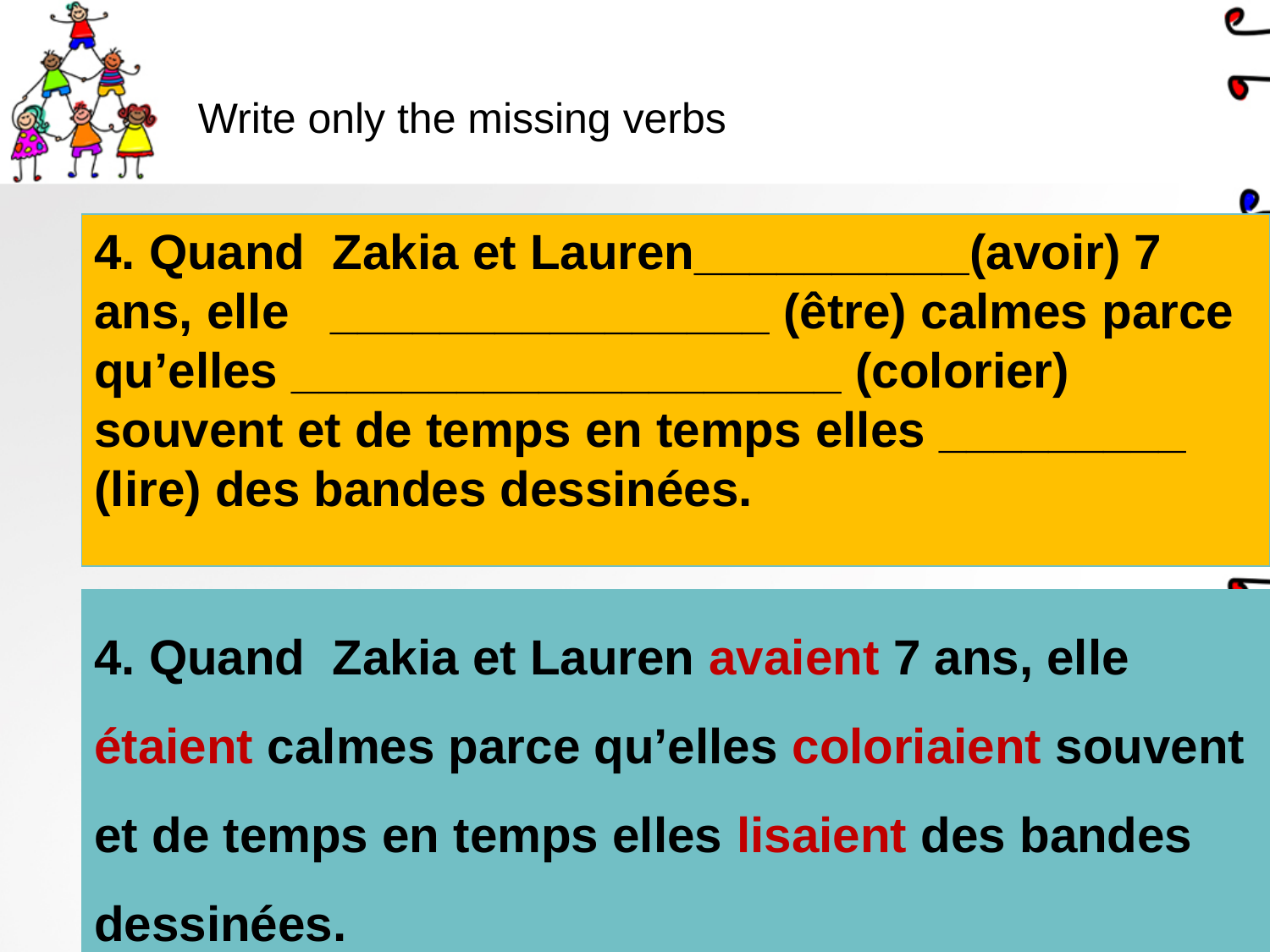

# Write only the missing verbs
4. Quand  Zakia et Lauren__________(avoir) 7 ans, elle   ________________ (être) calmes parce qu’elles ____________________ (colorier) souvent et de temps en temps elles _________ (lire) des bandes dessinées.
4. Quand  Zakia et Lauren avaient 7 ans, elle   étaient calmes parce qu’elles coloriaient souvent et de temps en temps elles lisaient des bandes dessinées.